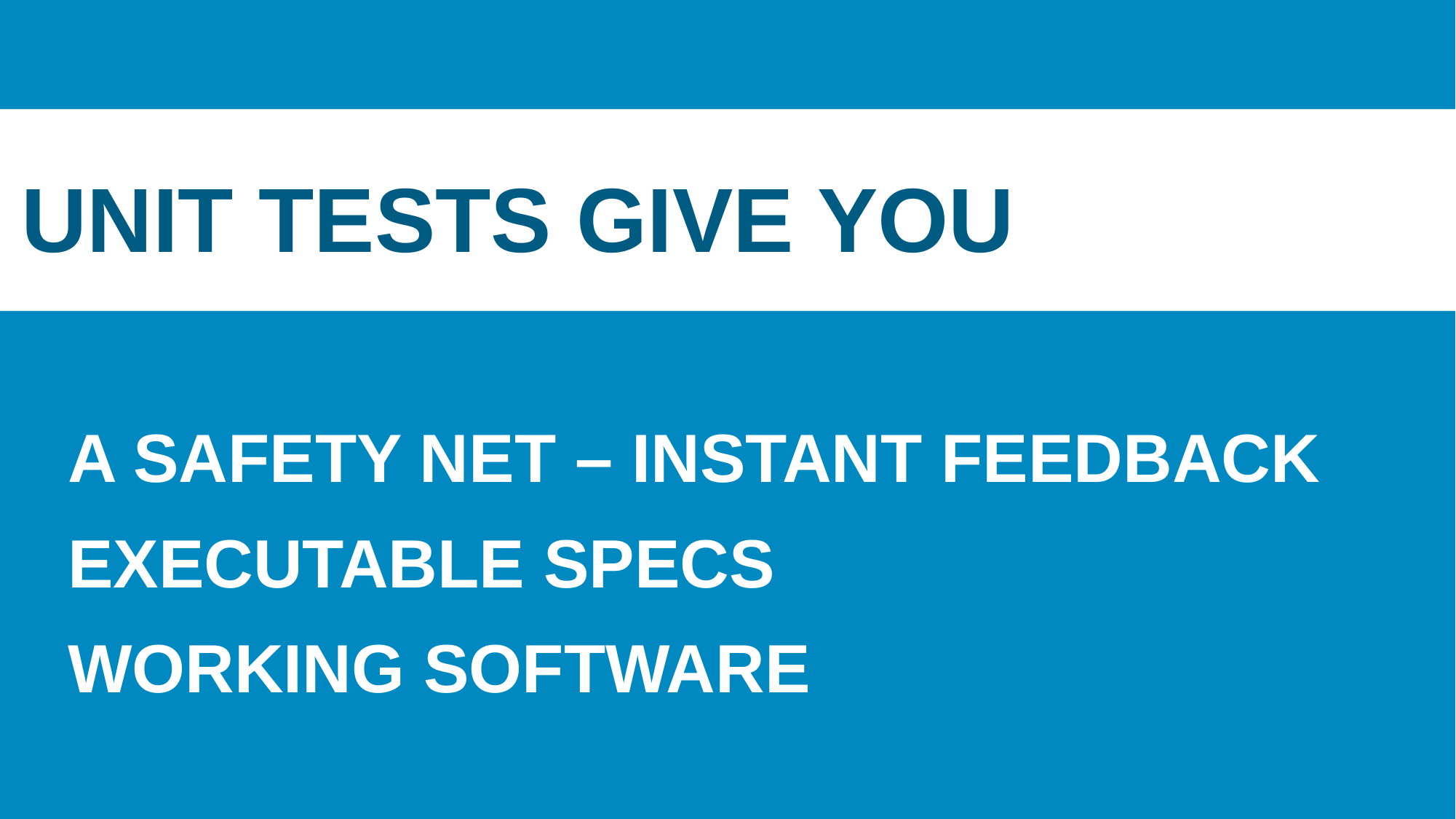

# UNIT TESTS GIVE YOU
A SAFETY NET – INSTANT FEEDBACK
EXECUTABLE SPECS
WORKING SOFTWARE